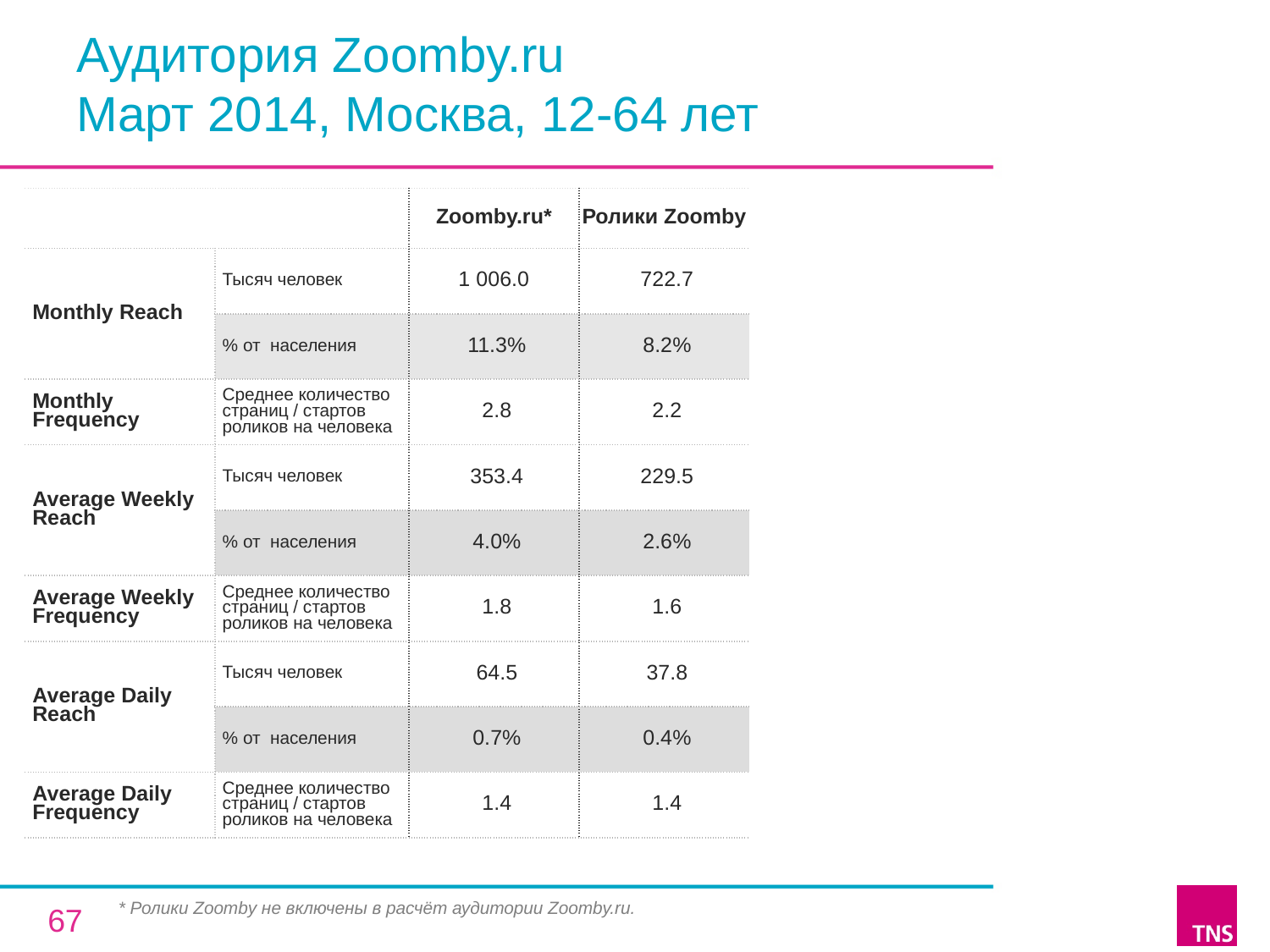

# Аудитория Zoomby.ru Март 2014, Москва, 12-64 лет
|  |  | Zoomby.ru\* | Ролики Zoomby |
| --- | --- | --- | --- |
| Monthly Reach | Тысяч человек | 1 006.0 | 722.7 |
|  | % от населения | 11.3% | 8.2% |
| Monthly Frequency | Среднее количество страниц / стартов роликов на человека | 2.8 | 2.2 |
| Average Weekly Reach | Тысяч человек | 353.4 | 229.5 |
|  | % от населения | 4.0% | 2.6% |
| Average Weekly Frequency | Среднее количество страниц / стартов роликов на человека | 1.8 | 1.6 |
| Average Daily Reach | Тысяч человек | 64.5 | 37.8 |
|  | % от населения | 0.7% | 0.4% |
| Average Daily Frequency | Среднее количество страниц / стартов роликов на человека | 1.4 | 1.4 |
* Ролики Zoomby не включены в расчёт аудитории Zoomby.ru.
67